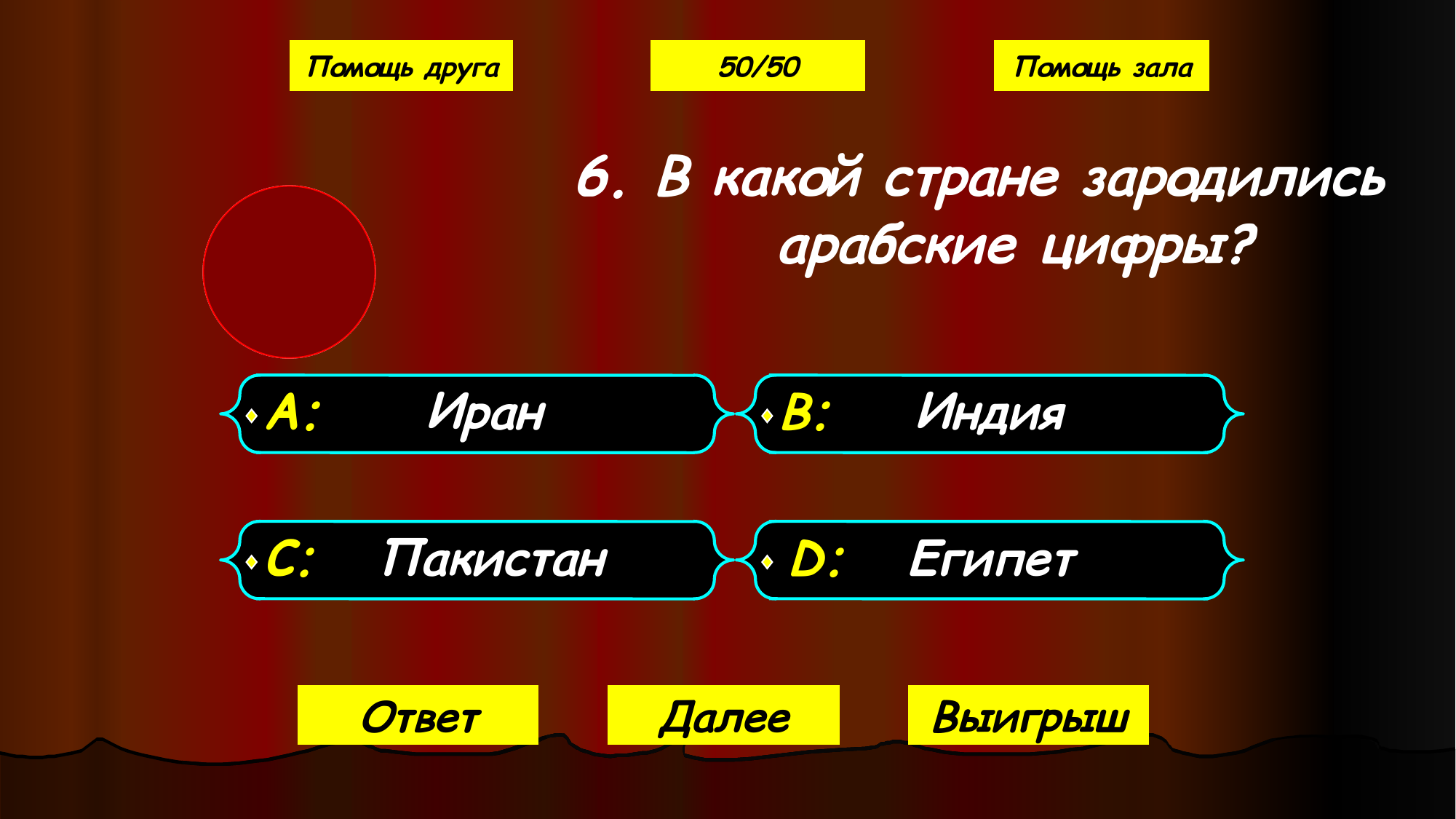

Помощь друга
50/50
Помощь зала
 6. В какой стране зародились арабские цифры?

А:     Иран
В:    Индия

С:     Пакистан

D:   Египет

Ответ
Далее
Выигрыш